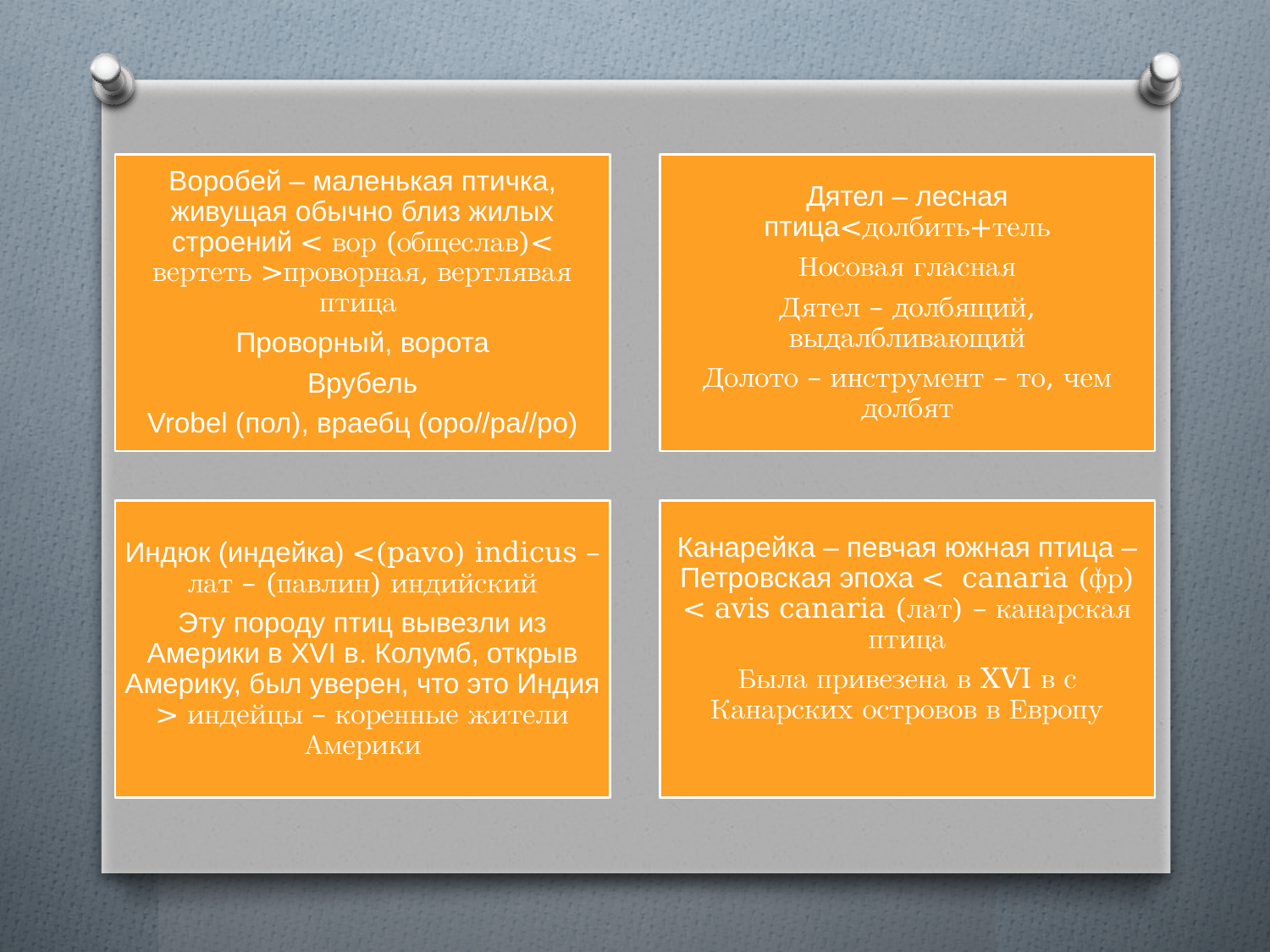

Воробей – маленькая птичка, живущая обычно близ жилых строений < вор (общеслав)< вертеть >проворная, вертлявая птица
Проворный, ворота
Врубель
Vrobel (пол), враебц (оро//ра//ро)
Дятел – лесная птица<долбить+тель
Носовая гласная
Дятел – долбящий, выдалбливающий
Долото – инструмент – то, чем долбят
Индюк (индейка) <(pavo) indicus – лат – (павлин) индийский
Эту породу птиц вывезли из Америки в XVI в. Колумб, открыв Америку, был уверен, что это Индия > индейцы – коренные жители Америки
Канарейка – певчая южная птица – Петровская эпоха <  canaria (фр) < avis canaria (лат) – канарская птица
Была привезена в XVI в с Канарских островов в Европу